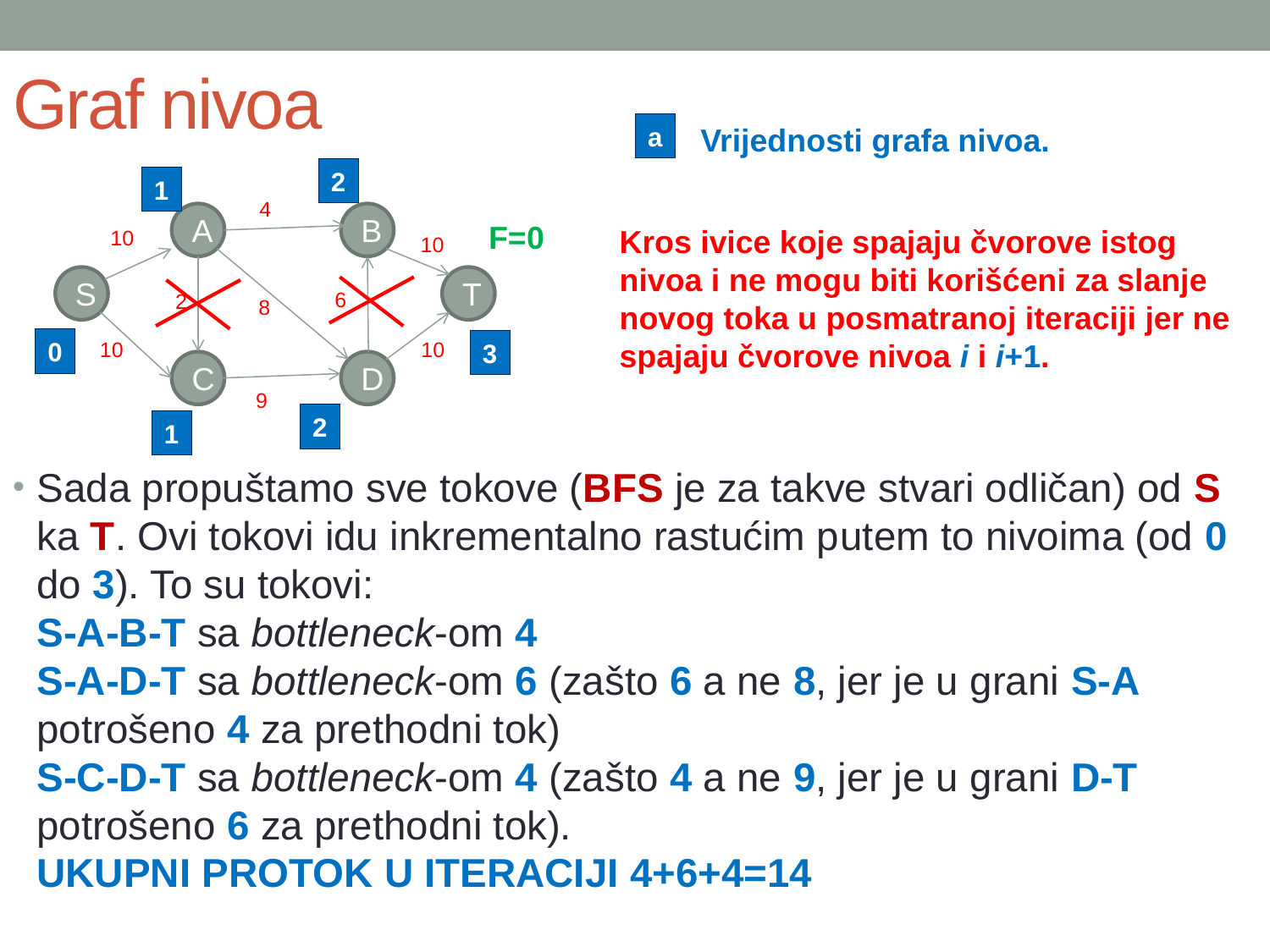

# Graf nivoa
a
Vrijednosti grafa nivoa.
2
1
4
A
B
F=0
Kros ivice koje spajaju čvorove istog nivoa i ne mogu biti korišćeni za slanje novog toka u posmatranoj iteraciji jer ne spajaju čvorove nivoa i i i+1.
10
10
S
T
6
2
8
0
10
10
3
C
D
9
2
1
Sada propuštamo sve tokove (BFS je za takve stvari odličan) od S ka T. Ovi tokovi idu inkrementalno rastućim putem to nivoima (od 0 do 3). To su tokovi:
S-A-B-T sa bottleneck-om 4
S-A-D-T sa bottleneck-om 6 (zašto 6 a ne 8, jer je u grani S-A potrošeno 4 za prethodni tok)
S-C-D-T sa bottleneck-om 4 (zašto 4 a ne 9, jer je u grani D-T potrošeno 6 za prethodni tok).
UKUPNI PROTOK U ITERACIJI 4+6+4=14